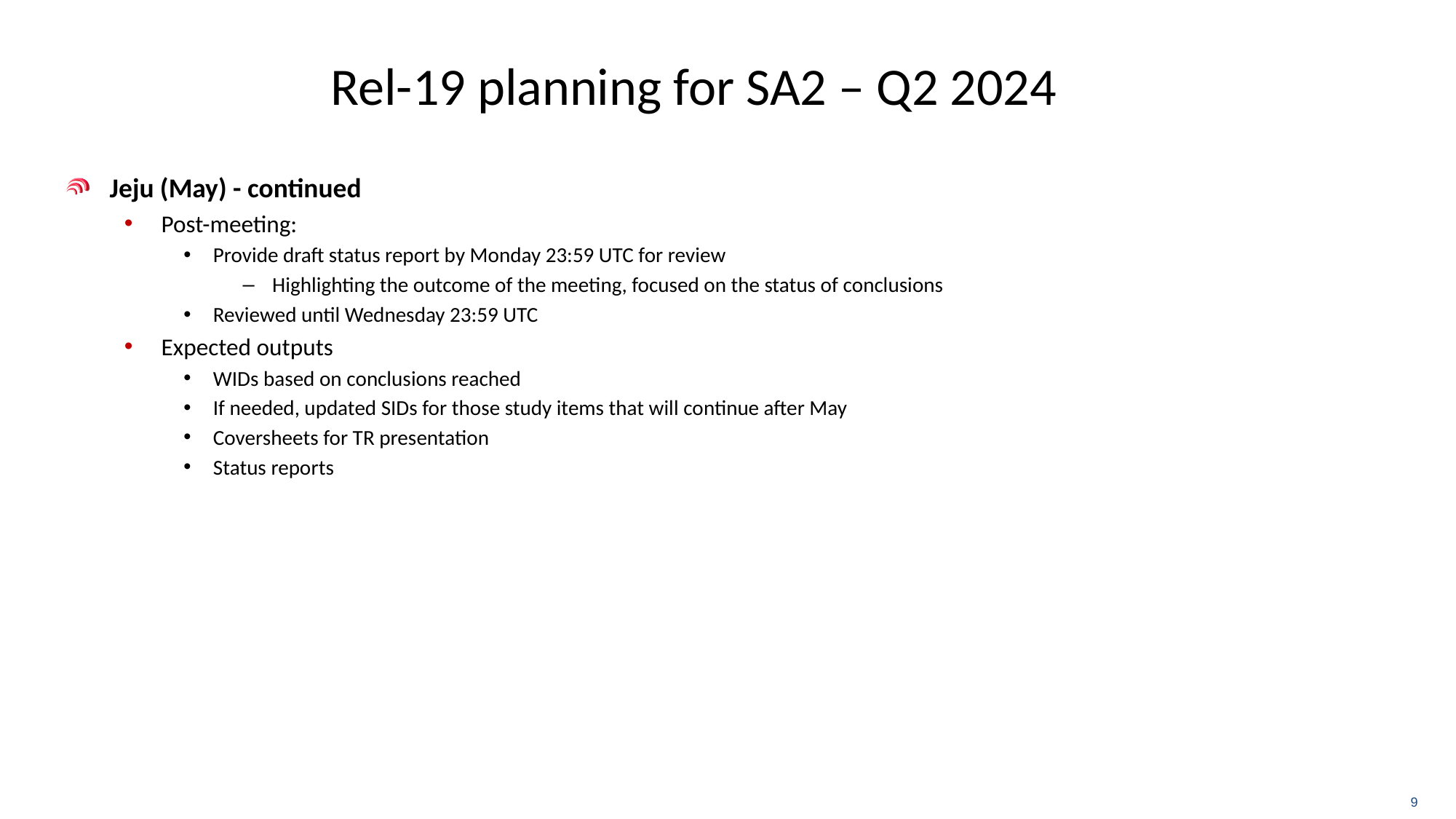

# Rel-19 planning for SA2 – Q2 2024
Jeju (May) - continued
Post-meeting:
Provide draft status report by Monday 23:59 UTC for review
Highlighting the outcome of the meeting, focused on the status of conclusions
Reviewed until Wednesday 23:59 UTC
Expected outputs
WIDs based on conclusions reached
If needed, updated SIDs for those study items that will continue after May
Coversheets for TR presentation
Status reports